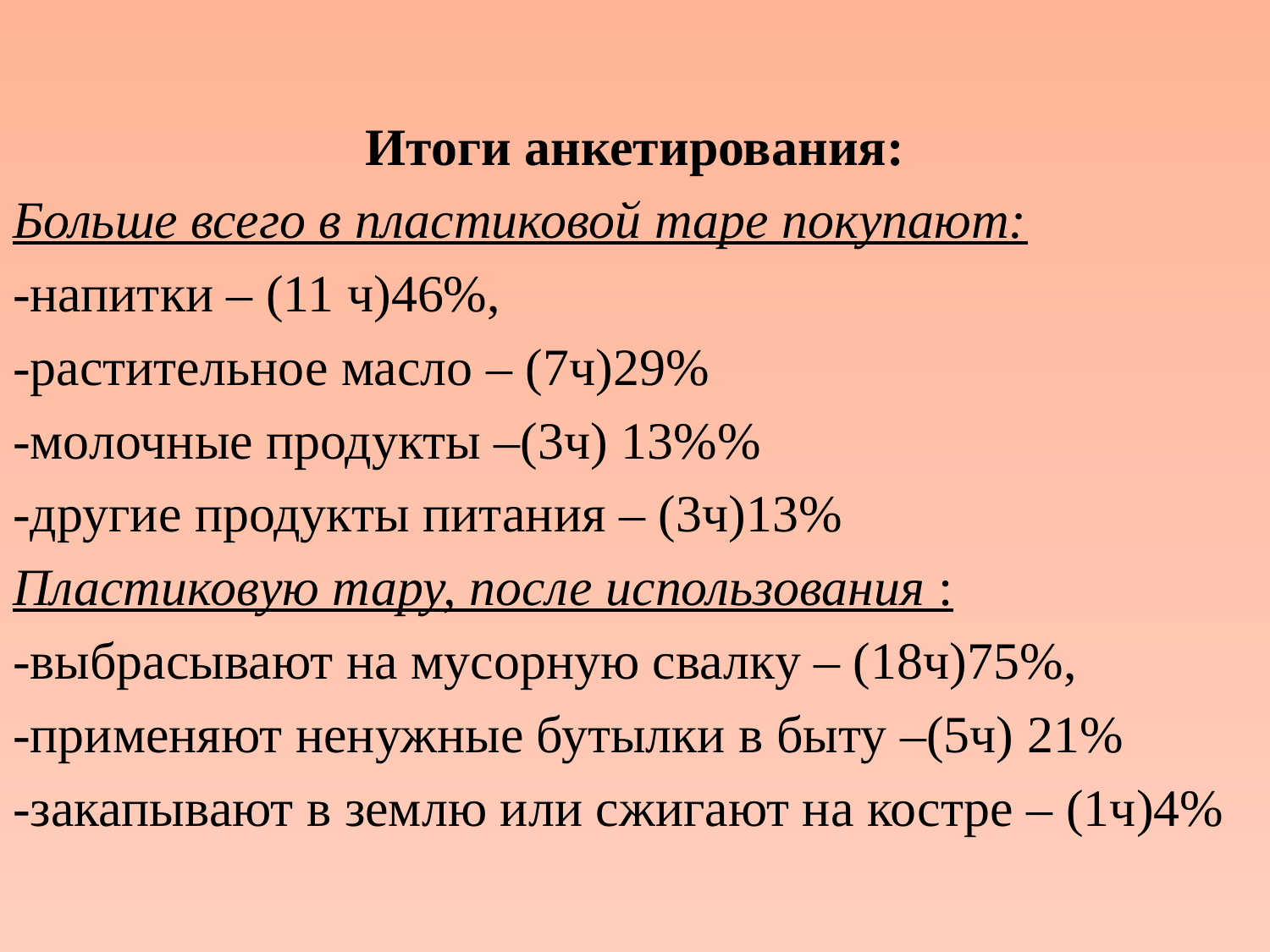

Итоги анкетирования:
Больше всего в пластиковой таре покупают:
-напитки – (11 ч)46%,
-растительное масло – (7ч)29%
-молочные продукты –(3ч) 13%%
-другие продукты питания – (3ч)13%
Пластиковую тару, после использования :
-выбрасывают на мусорную свалку – (18ч)75%,
-применяют ненужные бутылки в быту –(5ч) 21%
-закапывают в землю или сжигают на костре – (1ч)4%